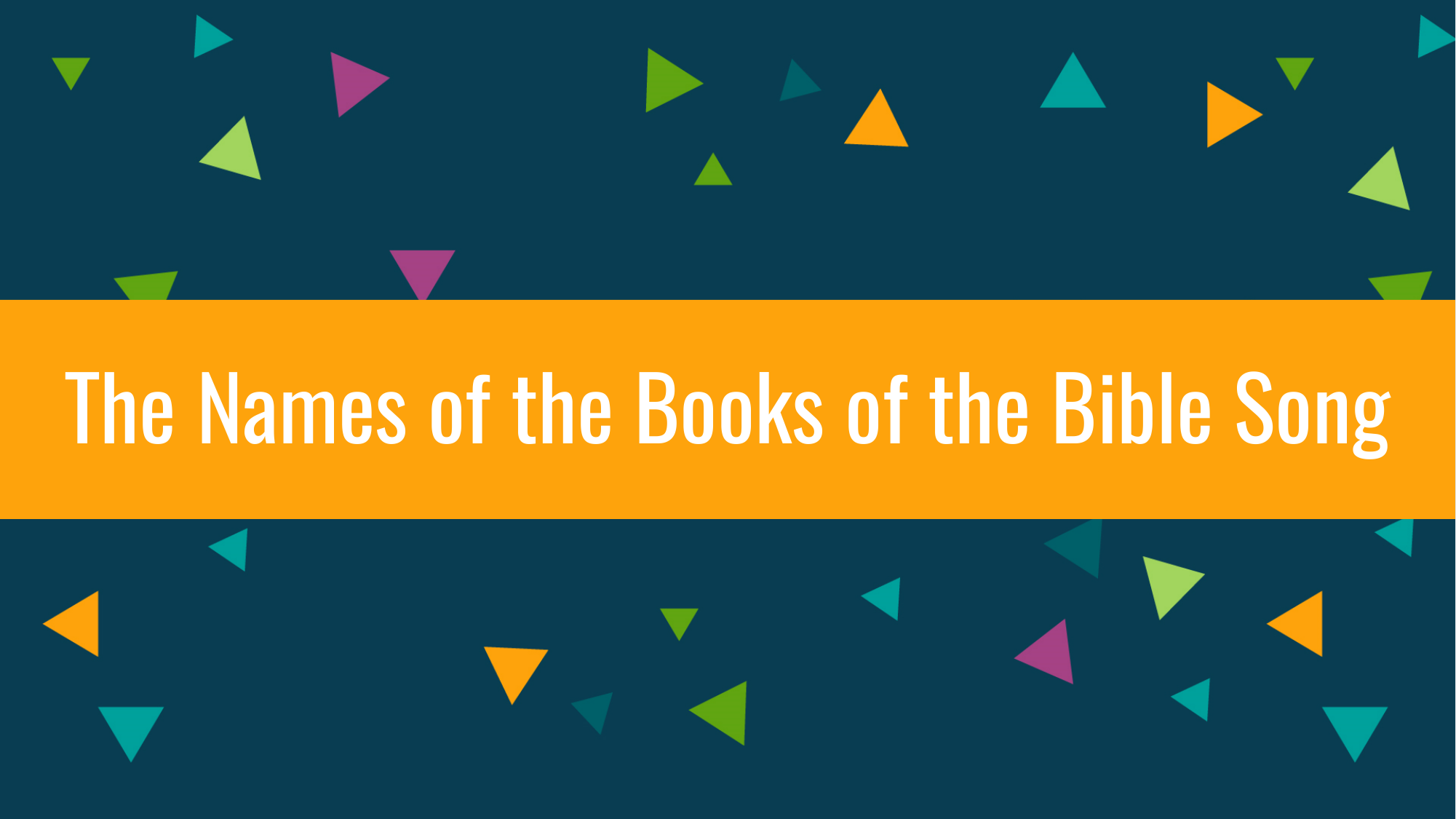

The Names of the Books of the Bible Song